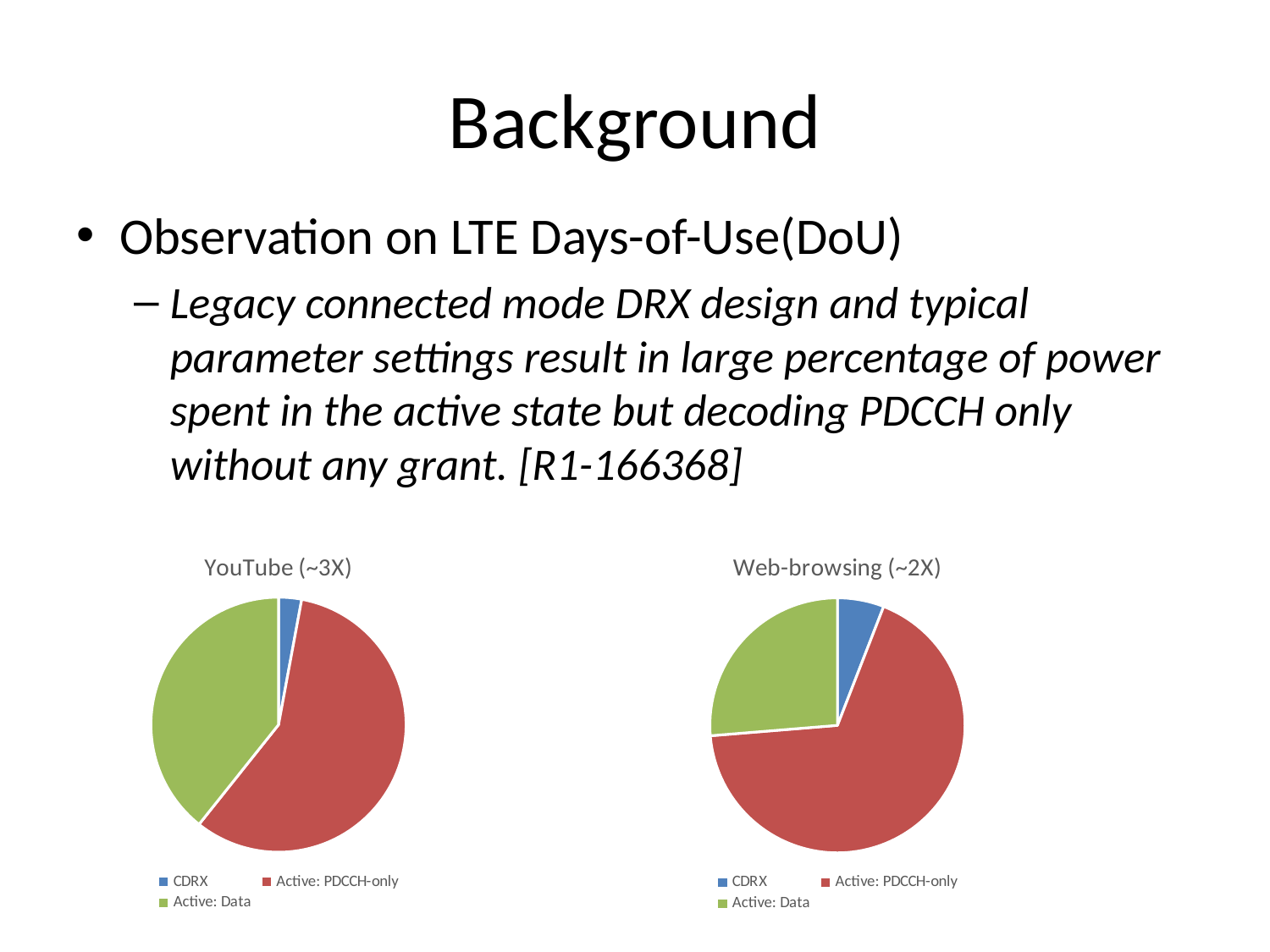

# Background
Observation on LTE Days-of-Use(DoU)
Legacy connected mode DRX design and typical parameter settings result in large percentage of power spent in the active state but decoding PDCCH only without any grant. [R1-166368]

### Chart: YouTube (~3X)

| Category |  |
|---|---|
| CDRX | 2.2062562470677034 |
| Active: PDCCH-only | 43.69540827774718 |
| Active: Data | 29.702955755461723 |

### Chart: Web-browsing (~2X)

| Category |  |
|---|---|
| CDRX | 3.4242809740734494 |
| Active: PDCCH-only | 39.2769810471852 |
| Active: Data | 15.24285473257972 |